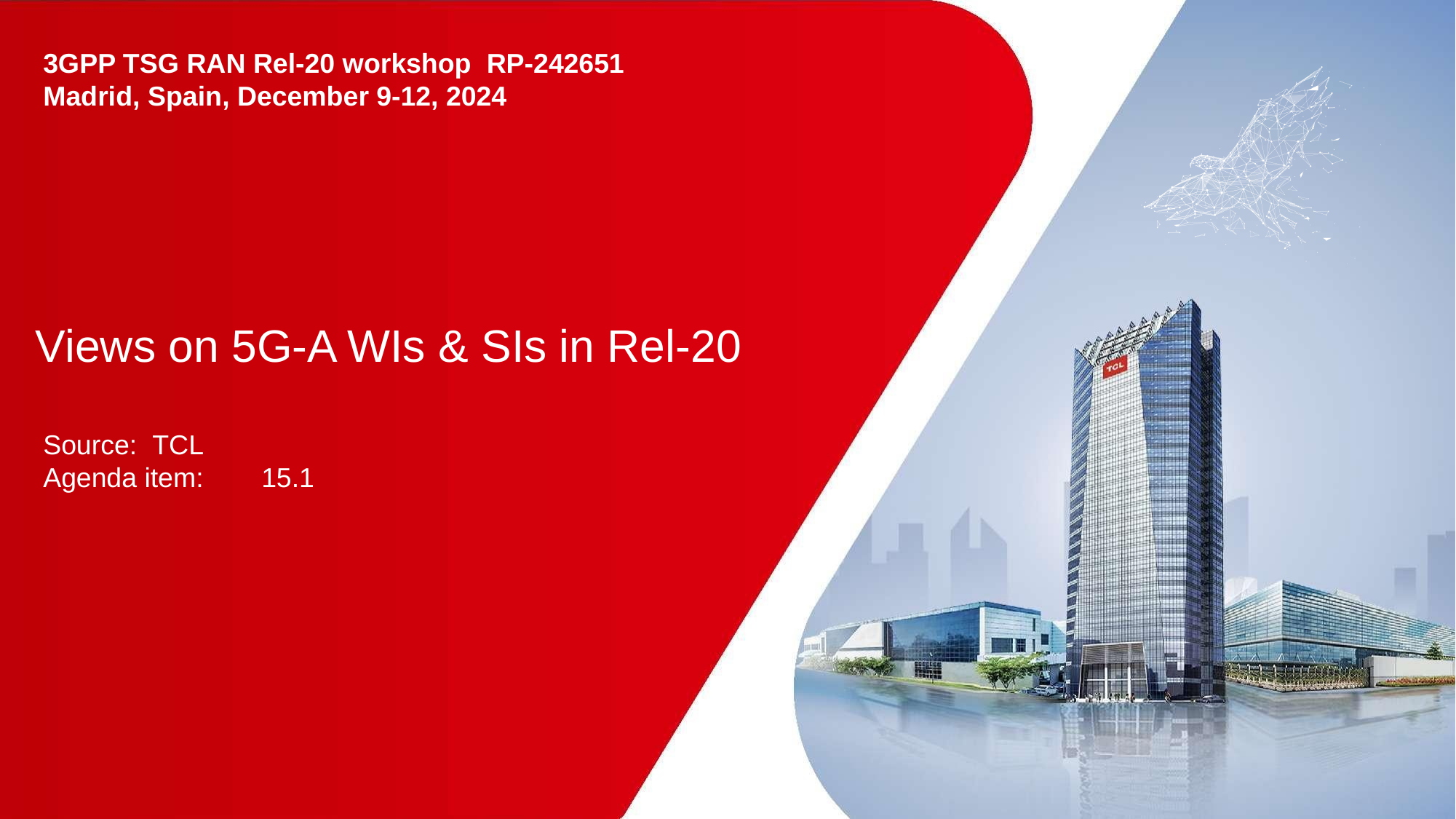

3GPP TSG RAN Rel-20 workshop  RP-242651
Madrid, Spain, December 9-12, 2024
Views on 5G-A WIs & SIs in Rel-20
Source:	TCL
Agenda item:	15.1